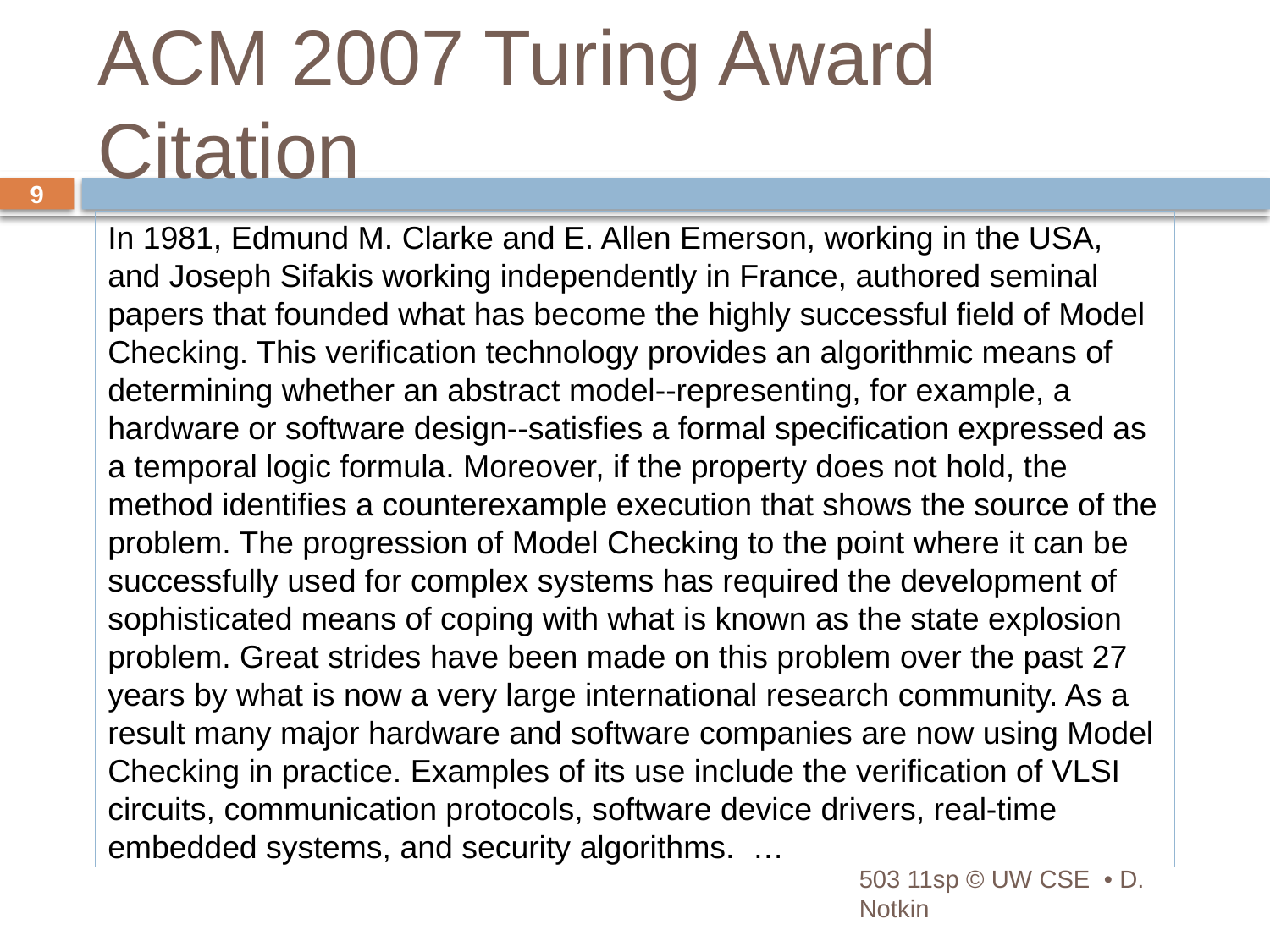

# ACM 2007 Turing Award Citation
9
In 1981, Edmund M. Clarke and E. Allen Emerson, working in the USA, and Joseph Sifakis working independently in France, authored seminal papers that founded what has become the highly successful field of Model Checking. This verification technology provides an algorithmic means of determining whether an abstract model--representing, for example, a hardware or software design--satisfies a formal specification expressed as a temporal logic formula. Moreover, if the property does not hold, the method identifies a counterexample execution that shows the source of the problem. The progression of Model Checking to the point where it can be successfully used for complex systems has required the development of sophisticated means of coping with what is known as the state explosion problem. Great strides have been made on this problem over the past 27 years by what is now a very large international research community. As a result many major hardware and software companies are now using Model Checking in practice. Examples of its use include the verification of VLSI circuits, communication protocols, software device drivers, real-time embedded systems, and security algorithms.  …
503 11sp © UW CSE  • D. Notkin